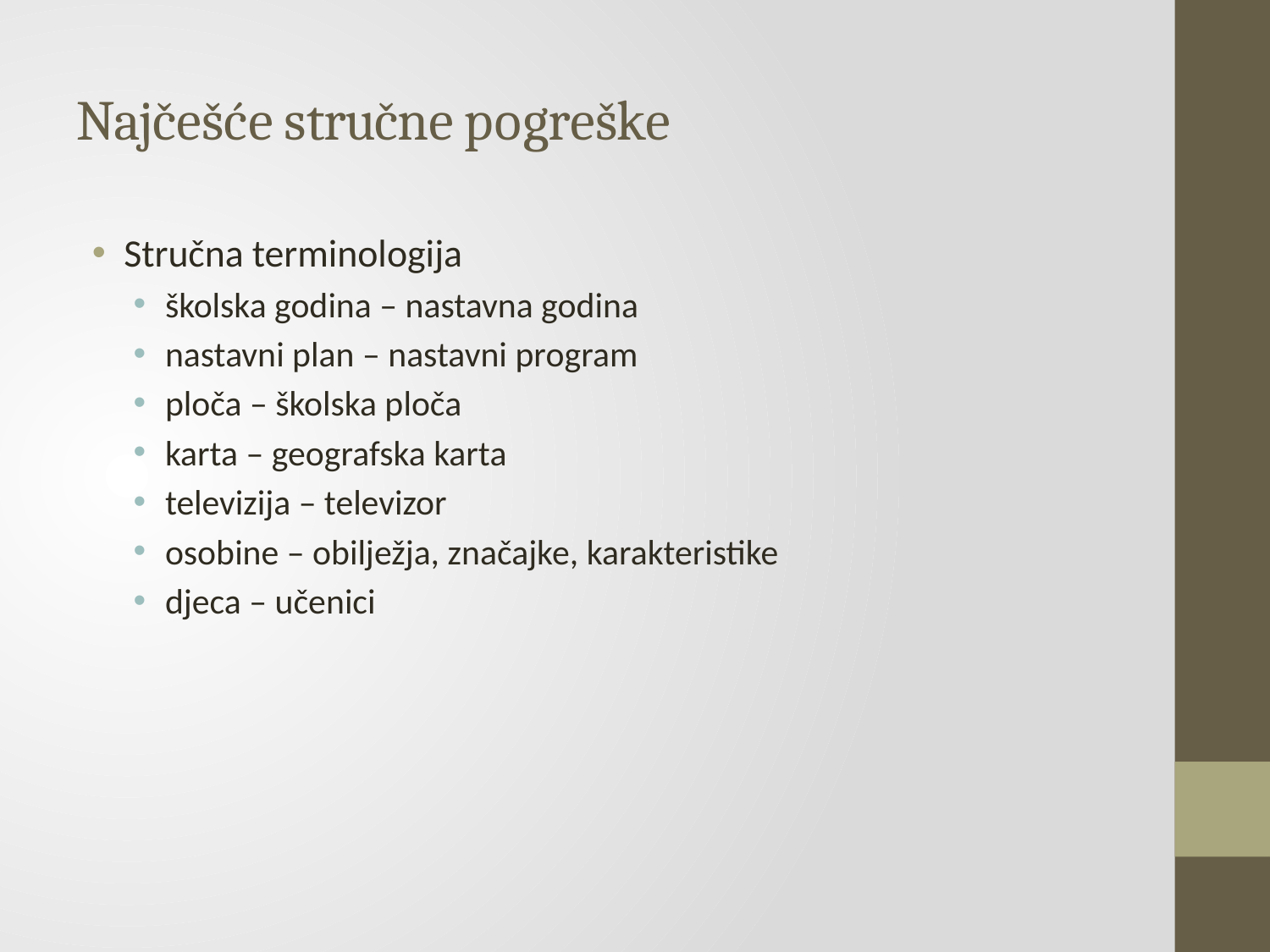

# Najčešće stručne pogreške
Stručna terminologija
školska godina – nastavna godina
nastavni plan – nastavni program
ploča – školska ploča
karta – geografska karta
televizija – televizor
osobine – obilježja, značajke, karakteristike
djeca – učenici